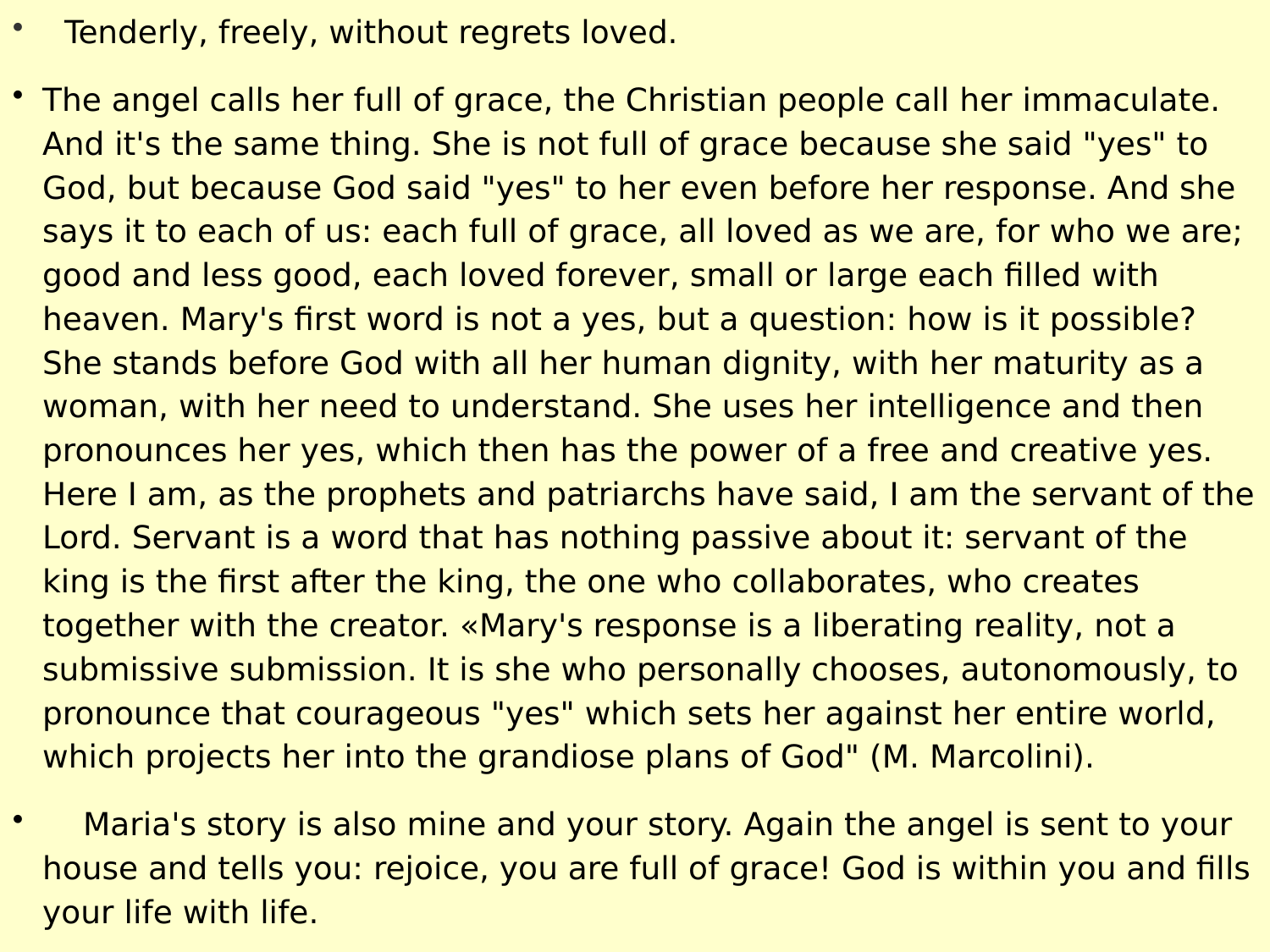

Tenderly, freely, without regrets loved.
The angel calls her full of grace, the Christian people call her immaculate. And it's the same thing. She is not full of grace because she said "yes" to God, but because God said "yes" to her even before her response. And she says it to each of us: each full of grace, all loved as we are, for who we are; good and less good, each loved forever, small or large each filled with heaven. Mary's first word is not a yes, but a question: how is it possible? She stands before God with all her human dignity, with her maturity as a woman, with her need to understand. She uses her intelligence and then pronounces her yes, which then has the power of a free and creative yes. Here I am, as the prophets and patriarchs have said, I am the servant of the Lord. Servant is a word that has nothing passive about it: servant of the king is the first after the king, the one who collaborates, who creates together with the creator. «Mary's response is a liberating reality, not a submissive submission. It is she who personally chooses, autonomously, to pronounce that courageous "yes" which sets her against her entire world, which projects her into the grandiose plans of God" (M. Marcolini).
    Maria's story is also mine and your story. Again the angel is sent to your house and tells you: rejoice, you are full of grace! God is within you and fills your life with life.